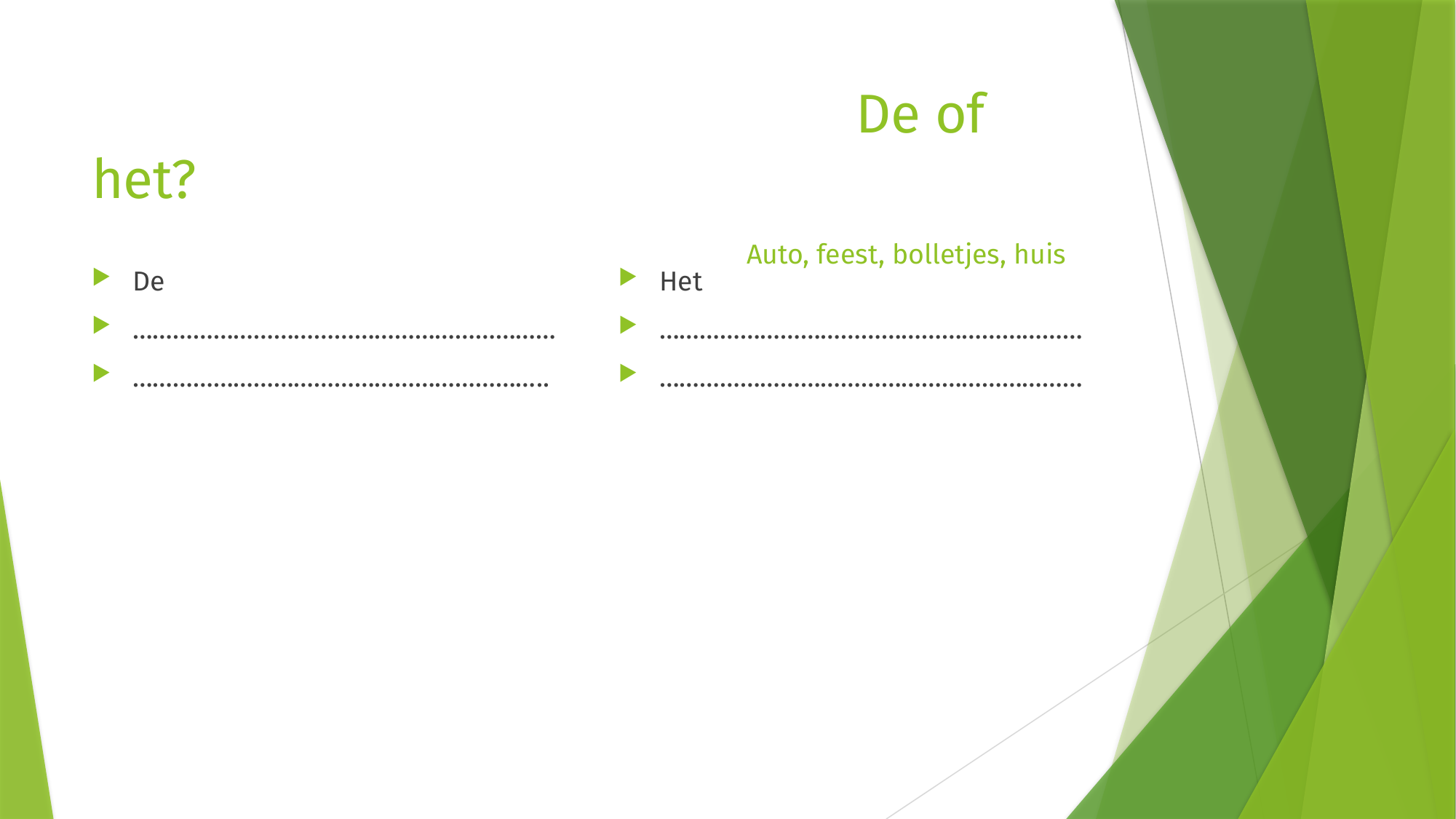

# De of het? Auto, feest, bolletjes, huis
De
………………………………………………………
……………………………………………………..
Het
………………………………………………………
………………………………………………………